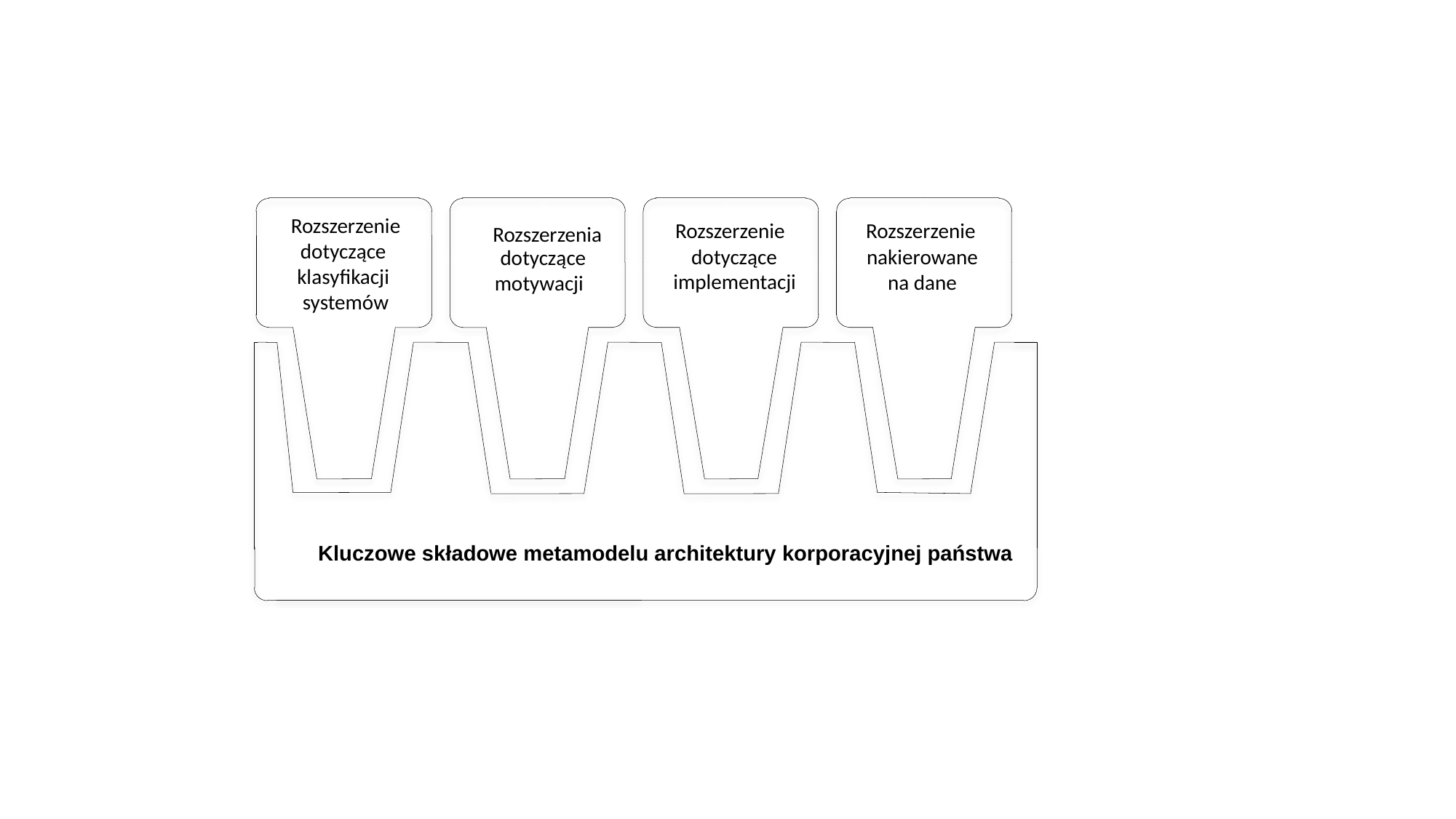

Rozszerzenie
dotyczące
klasyfikacji
systemów
Rozszerzenie
Rozszerzenie
Rozszerzenia

nakierowane
na dane
dotyczące
dotyczące

implementacji
motywacji

Kluczowe składowe metamodelu architektury korporacyjnej państwa